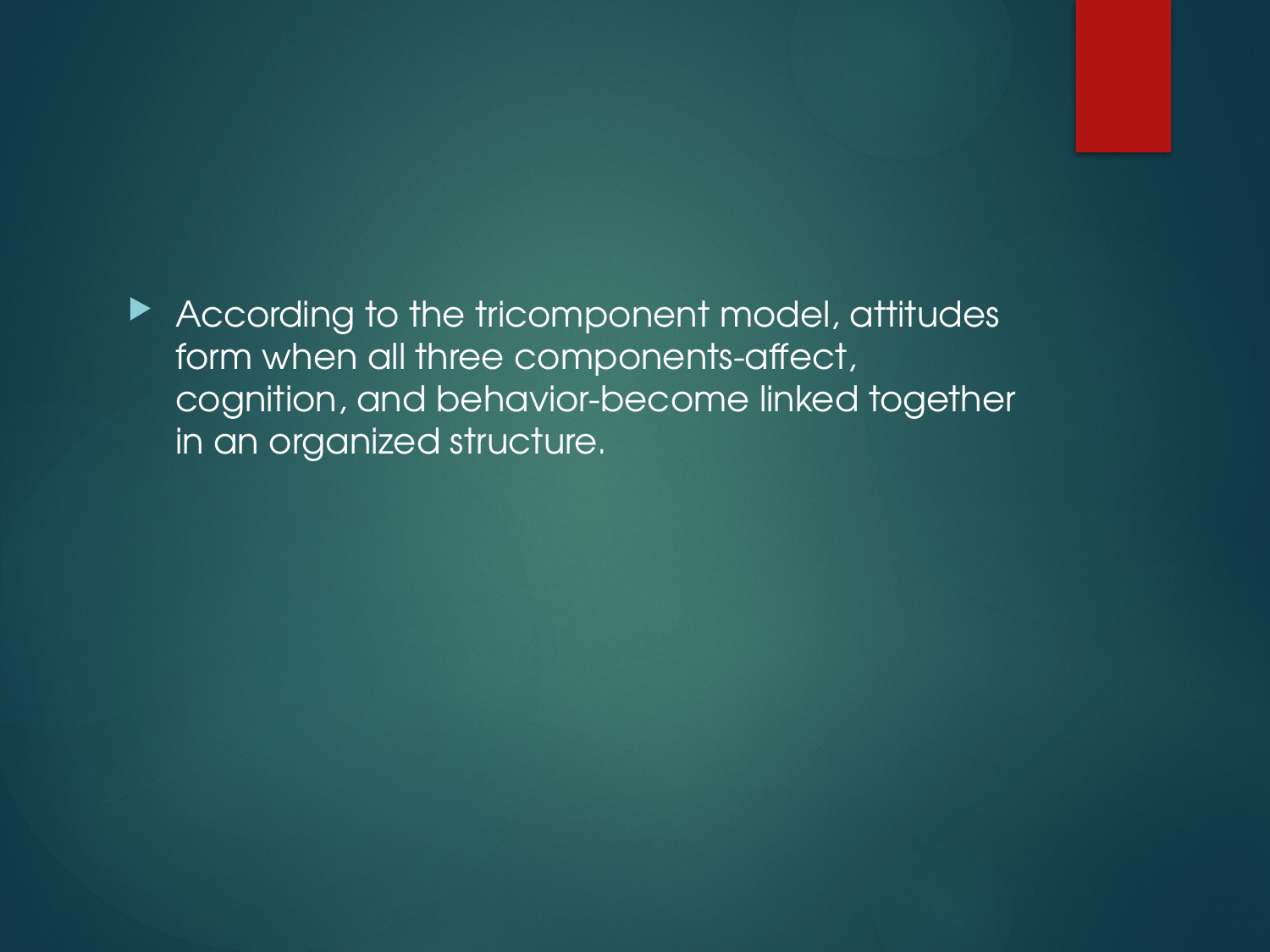

#
According to the tricomponent model, attitudes form when all three components-affect, cognition, and behavior-become linked together in an organized structure.